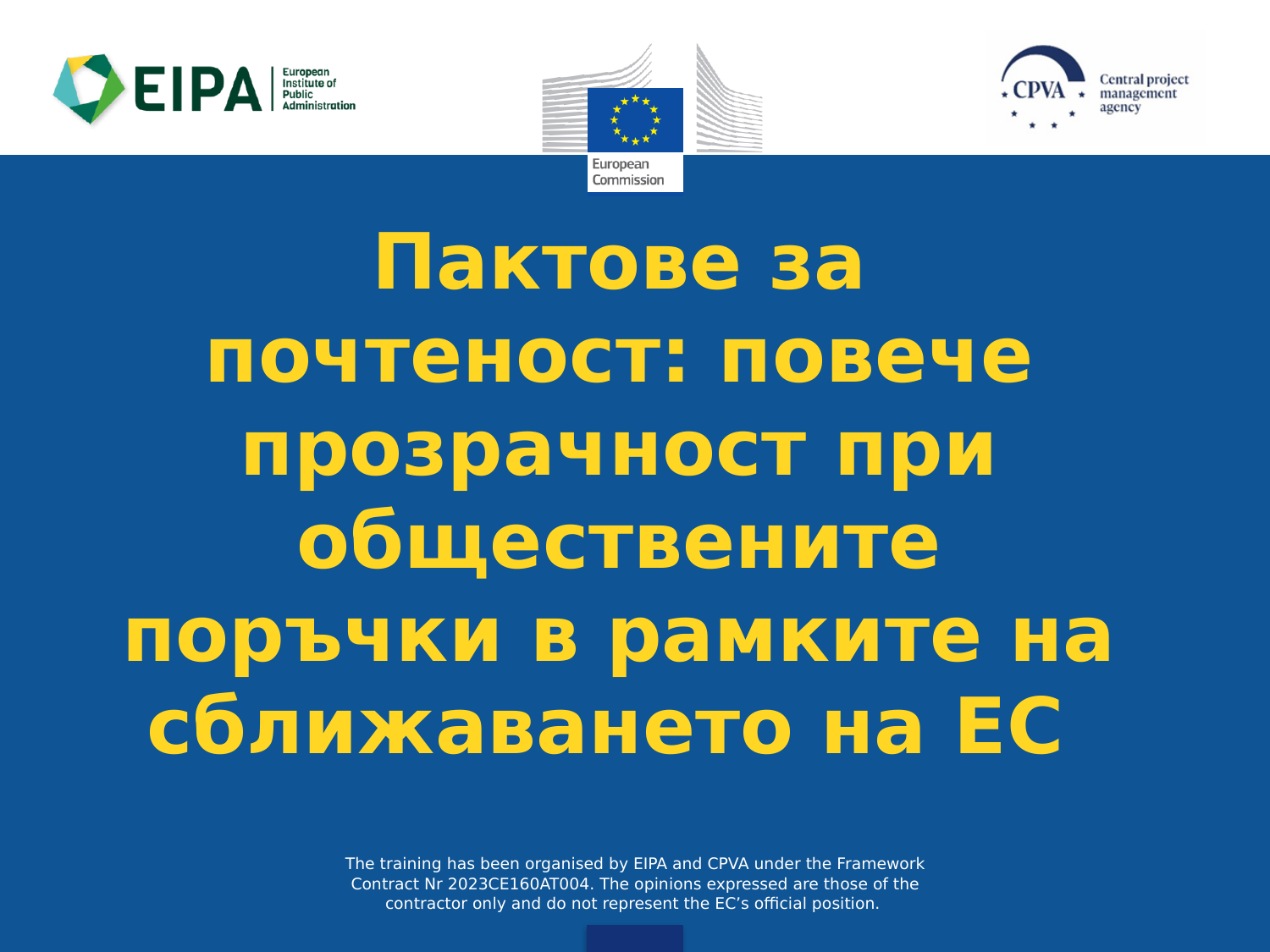

# Пактове за почтеност: повече прозрачност при обществените поръчки в рамките на сближаването на ЕС